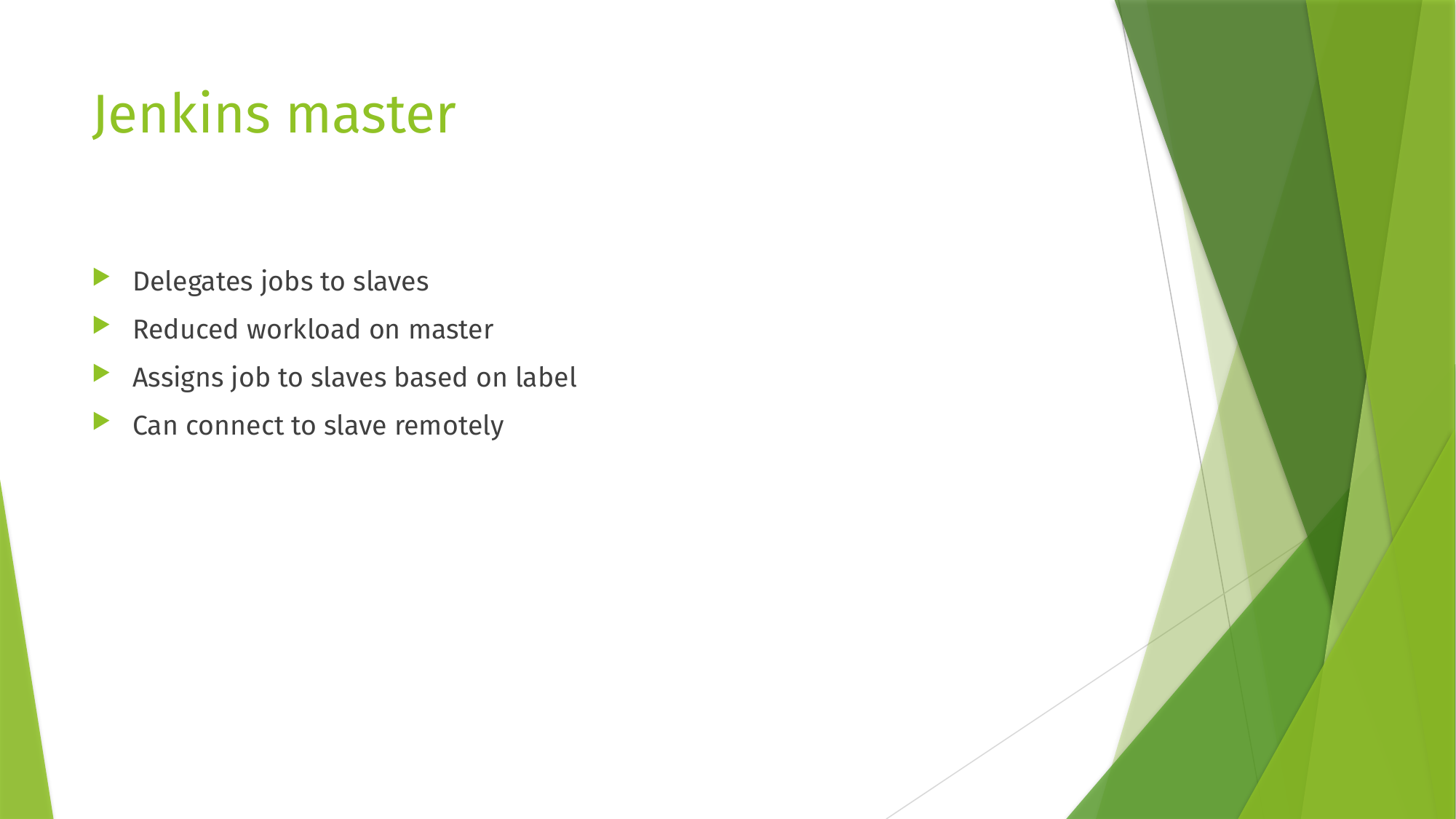

# Jenkins master
Delegates jobs to slaves
Reduced workload on master
Assigns job to slaves based on label
Can connect to slave remotely